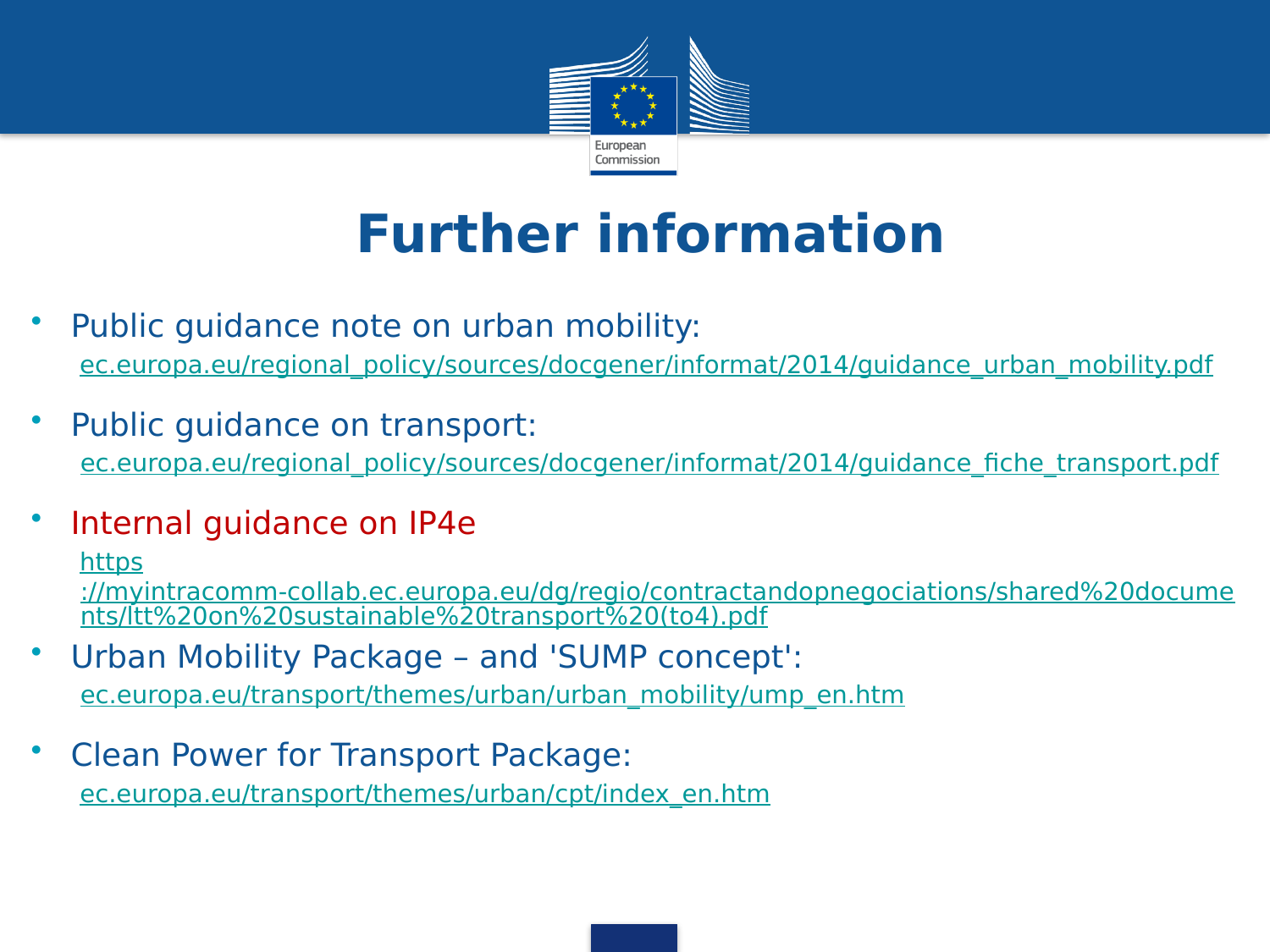

# Further information

Public guidance note on urban mobility:
ec.europa.eu/regional_policy/sources/docgener/informat/2014/guidance_urban_mobility.pdf

Public guidance on transport:
ec.europa.eu/regional_policy/sources/docgener/informat/2014/guidance_fiche_transport.pdf

Internal guidance on IP4e
https://myintracomm-collab.ec.europa.eu/dg/regio/contractandopnegociations/shared%20documents/ltt%20on%20sustainable%20transport%20(to4).pdf
Urban Mobility Package – and 'SUMP concept':
ec.europa.eu/transport/themes/urban/urban_mobility/ump_en.htm

Clean Power for Transport Package:
ec.europa.eu/transport/themes/urban/cpt/index_en.htm